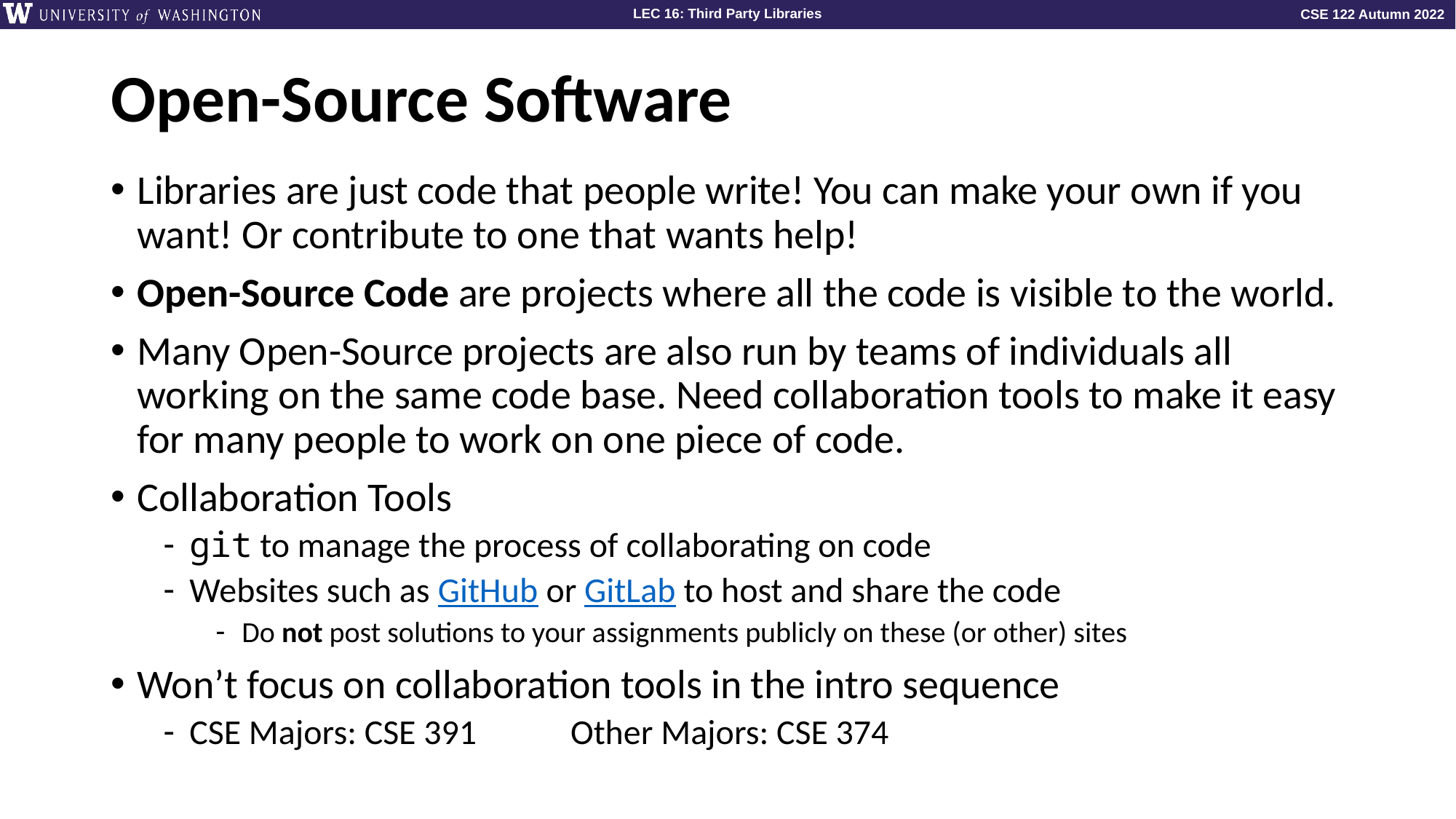

# Open-Source Software
Libraries are just code that people write! You can make your own if you want! Or contribute to one that wants help!
Open-Source Code are projects where all the code is visible to the world.
Many Open-Source projects are also run by teams of individuals all working on the same code base. Need collaboration tools to make it easy for many people to work on one piece of code.
Collaboration Tools
git to manage the process of collaborating on code
Websites such as GitHub or GitLab to host and share the code
Do not post solutions to your assignments publicly on these (or other) sites
Won’t focus on collaboration tools in the intro sequence
CSE Majors: CSE 391            Other Majors: CSE 374